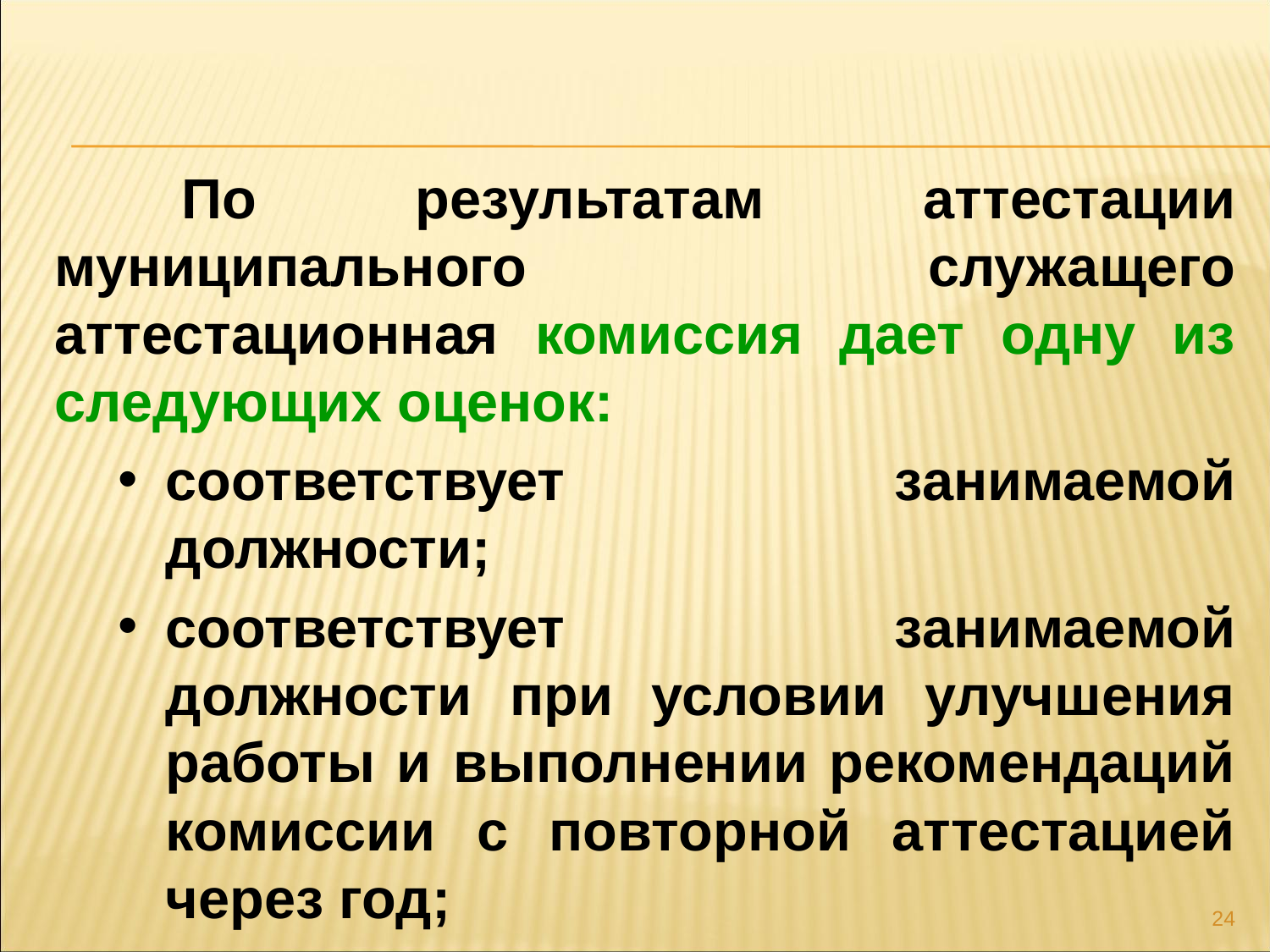

По результатам аттестации муниципального служащего аттестационная комиссия дает одну из следующих оценок:
соответствует занимаемой должности;
соответствует занимаемой должности при условии улучшения работы и выполнении рекомендаций комиссии с повторной аттестацией через год;
не соответствует занимаемой должности.
24